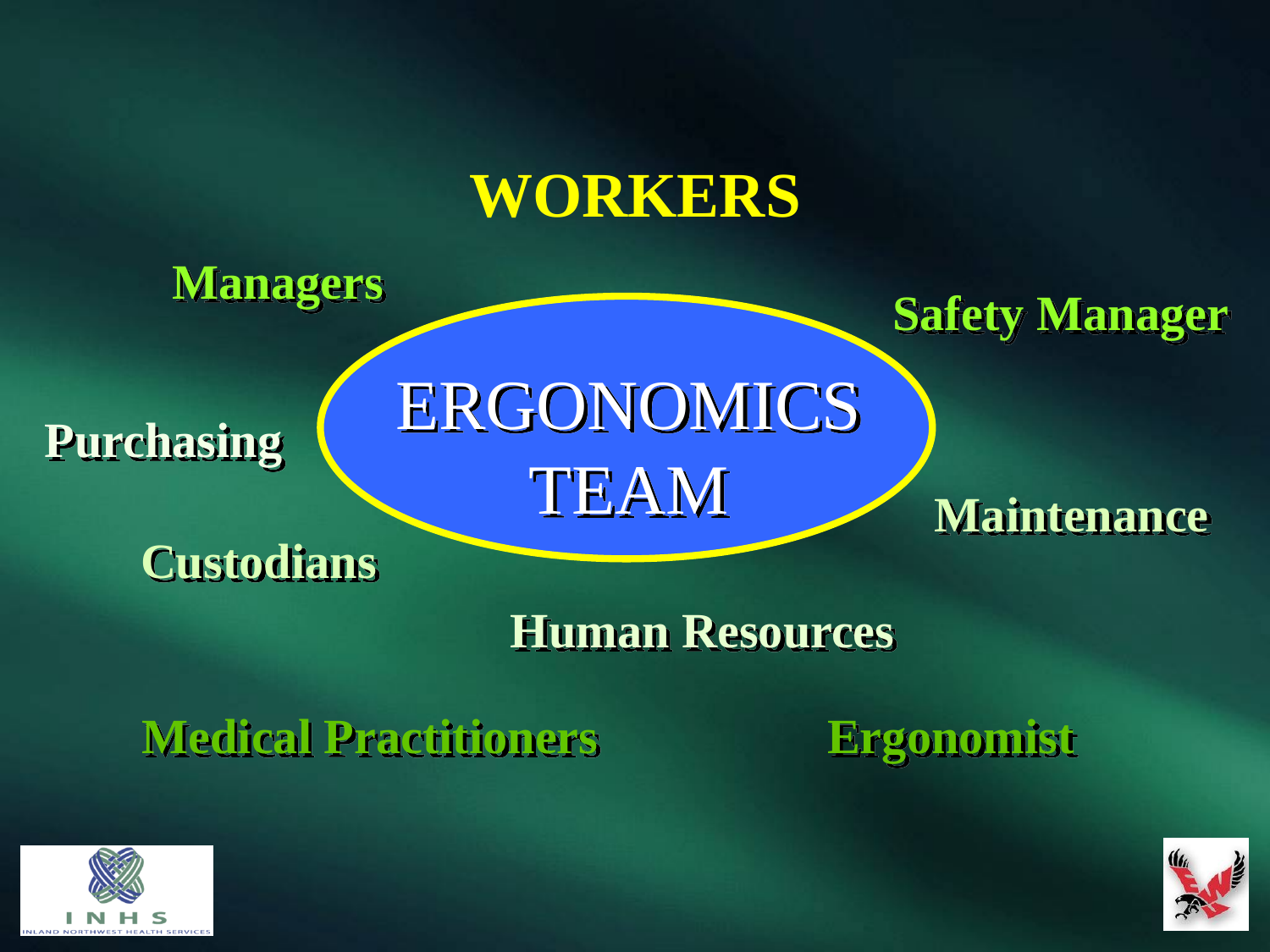

WORKERS
Managers
Safety Manager

ERGONOMICS
TEAM
#
Purchasing
Maintenance
Custodians
Human Resources
Medical Practitioners
Ergonomist